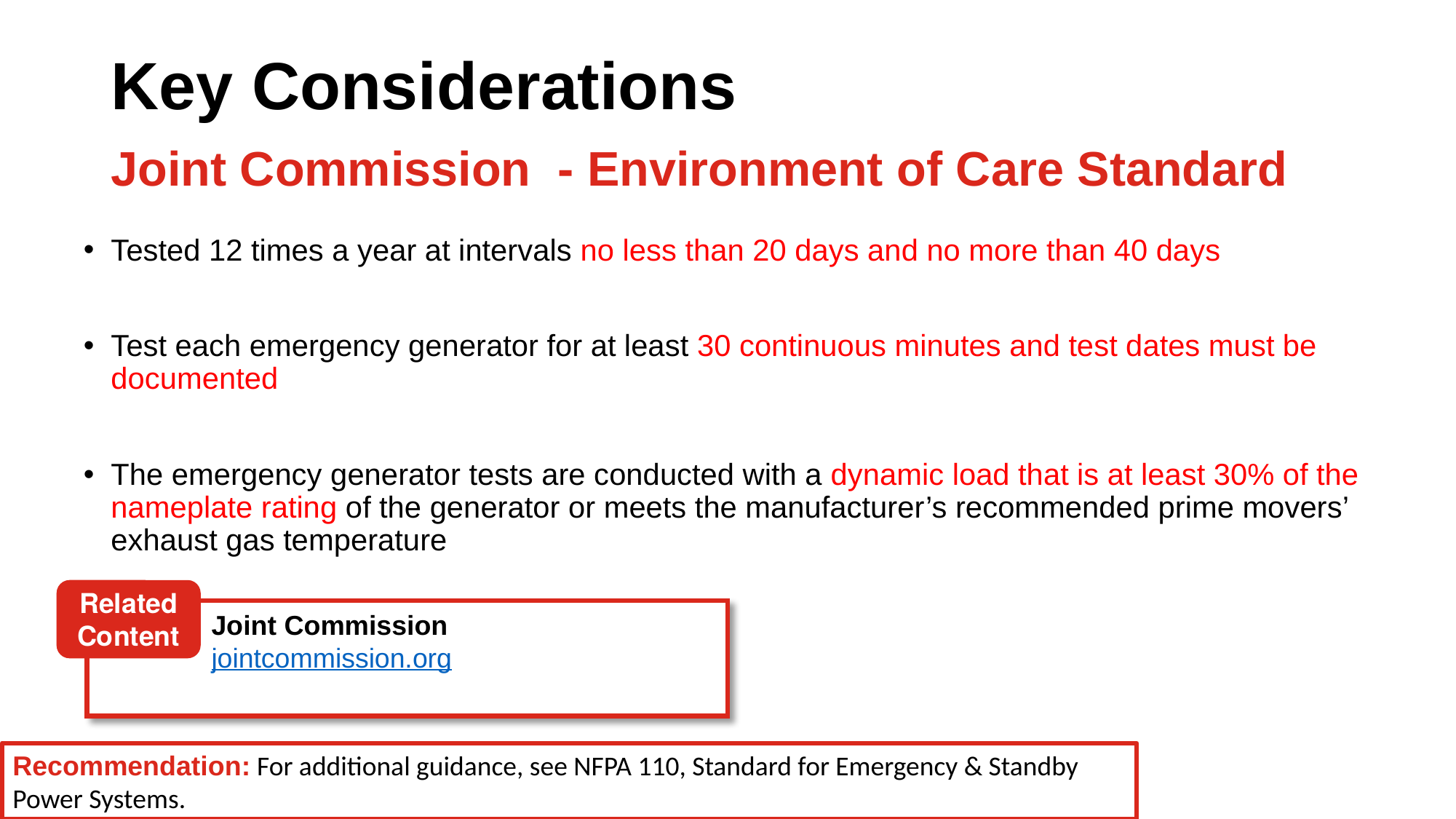

# Key Considerations Joint Commission  - Environment of Care Standard
Tested 12 times a year at intervals no less than 20 days and no more than 40 days

Test each emergency generator for at least 30 continuous minutes and test dates must be documented

The emergency generator tests are conducted with a dynamic load that is at least 30% of the nameplate rating of the generator or meets the manufacturer’s recommended prime movers’ exhaust gas temperature

Related Content
Joint Commission
jointcommission.org

Recommendation: For additional guidance, see NFPA 110, Standard for Emergency & Standby Power Systems.